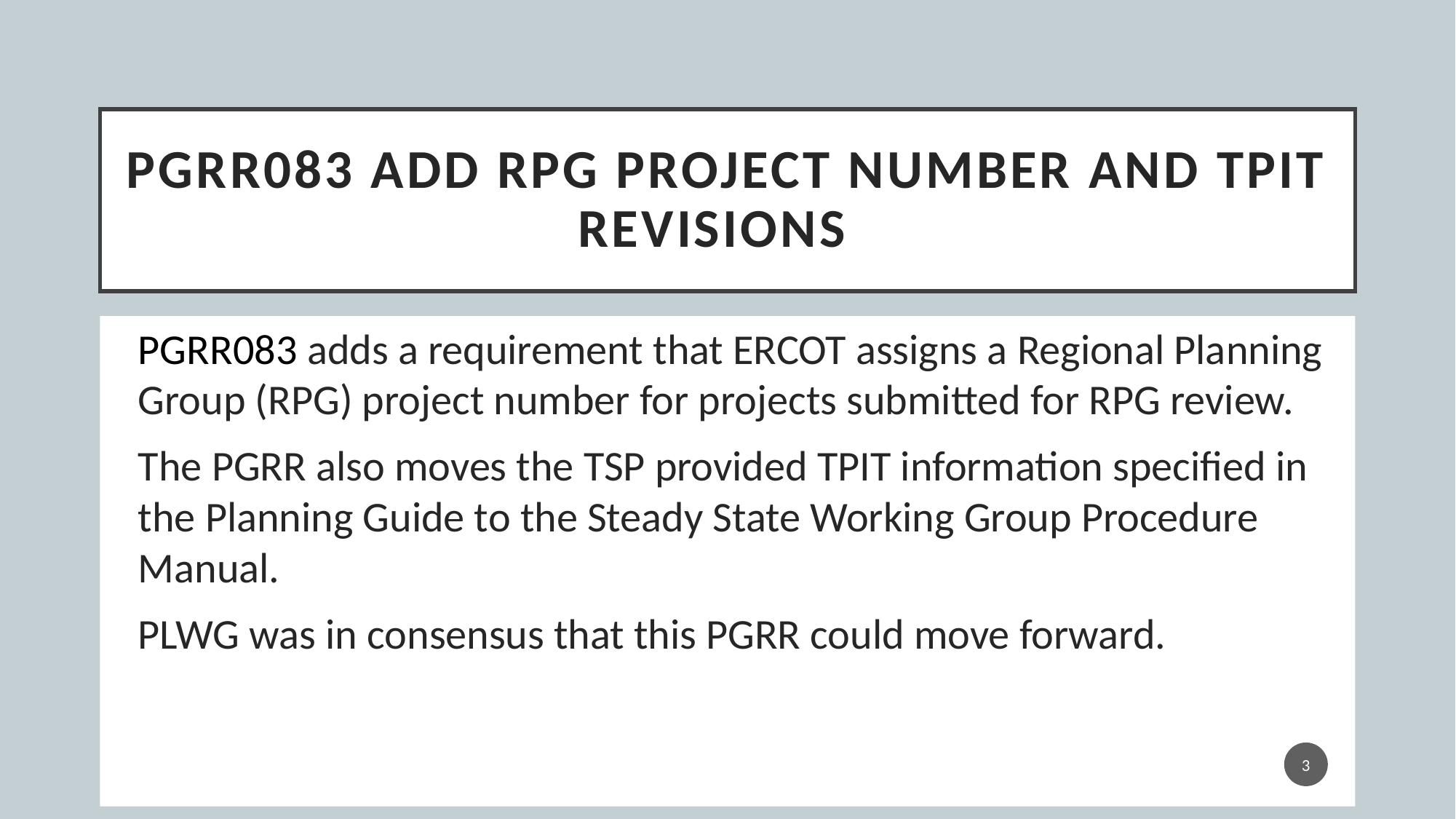

# PGRR083 Add RPG Project Number and TPIT Revisions
PGRR083 adds a requirement that ERCOT assigns a Regional Planning Group (RPG) project number for projects submitted for RPG review.
The PGRR also moves the TSP provided TPIT information specified in the Planning Guide to the Steady State Working Group Procedure Manual.
PLWG was in consensus that this PGRR could move forward.

3